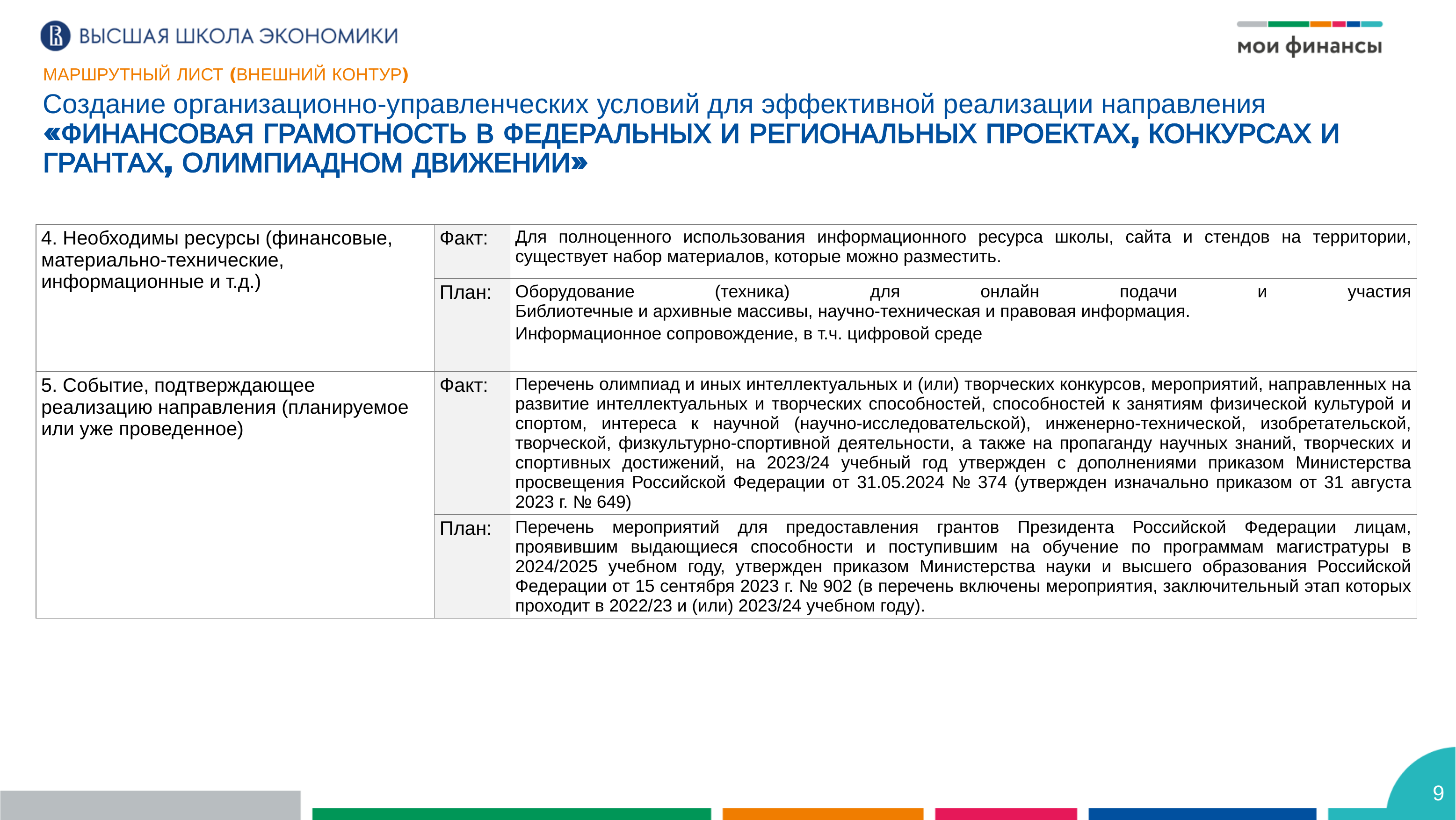

Маршрутный лист (внешний контур)
Создание организационно-управленческих условий для эффективной реализации направления
«Финансовая грамотность в федеральных и региональных проектах, конкурсах и грантах, олимпиадном движении»
| 4. Необходимы ресурсы (финансовые, материально-технические, информационные и т.д.) | Факт: | Для полноценного использования информационного ресурса школы, сайта и стендов на территории, существует набор материалов, которые можно разместить. |
| --- | --- | --- |
|  | План: | Оборудование (техника) для онлайн подачи и участия Библиотечные и архивные массивы, научно-техническая и правовая информация. Информационное сопровождение, в т.ч. цифровой среде |
| 5. Событие, подтверждающее реализацию направления (планируемое или уже проведенное) | Факт: | Перечень олимпиад и иных интеллектуальных и (или) творческих конкурсов, мероприятий, направленных на развитие интеллектуальных и творческих способностей, способностей к занятиям физической культурой и спортом, интереса к научной (научно-исследовательской), инженерно-технической, изобретательской, творческой, физкультурно-спортивной деятельности, а также на пропаганду научных знаний, творческих и спортивных достижений, на 2023/24 учебный год утвержден с дополнениями приказом Министерства просвещения Российской Федерации от 31.05.2024 № 374 (утвержден изначально приказом от 31 августа 2023 г. № 649) |
|  | План: | Перечень мероприятий для предоставления грантов Президента Российской Федерации лицам, проявившим выдающиеся способности и поступившим на обучение по программам магистратуры в 2024/2025 учебном году, утвержден приказом Министерства науки и высшего образования Российской Федерации от 15 сентября 2023 г. № 902 (в перечень включены мероприятия, заключительный этап которых проходит в 2022/23 и (или) 2023/24 учебном году). |
9